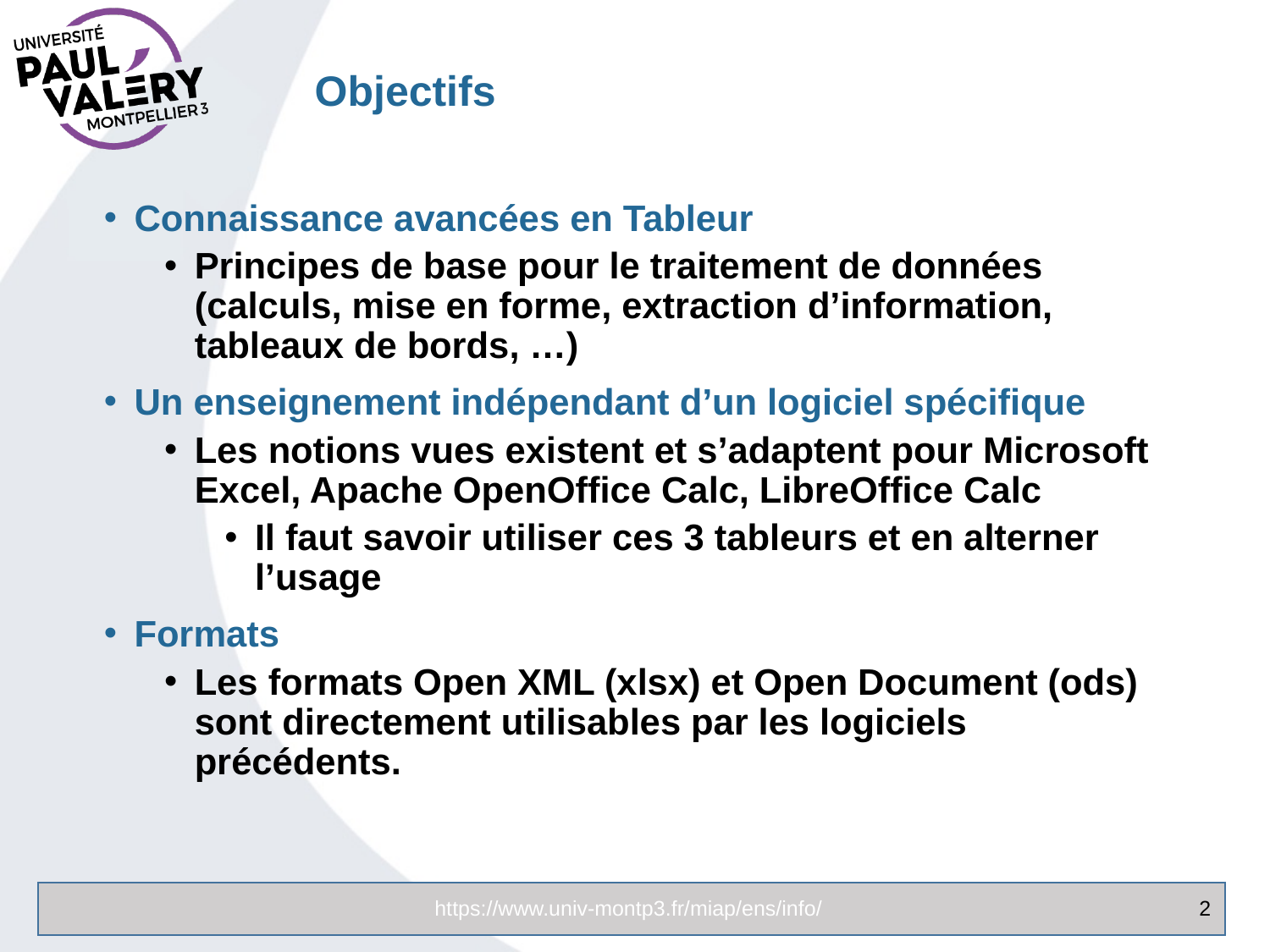

# Objectifs
Connaissance avancées en Tableur
Principes de base pour le traitement de données (calculs, mise en forme, extraction d’information, tableaux de bords, …)
Un enseignement indépendant d’un logiciel spécifique
Les notions vues existent et s’adaptent pour Microsoft Excel, Apache OpenOffice Calc, LibreOffice Calc
Il faut savoir utiliser ces 3 tableurs et en alterner l’usage
Formats
Les formats Open XML (xlsx) et Open Document (ods) sont directement utilisables par les logiciels précédents.
https://www.univ-montp3.fr/miap/ens/info/
2